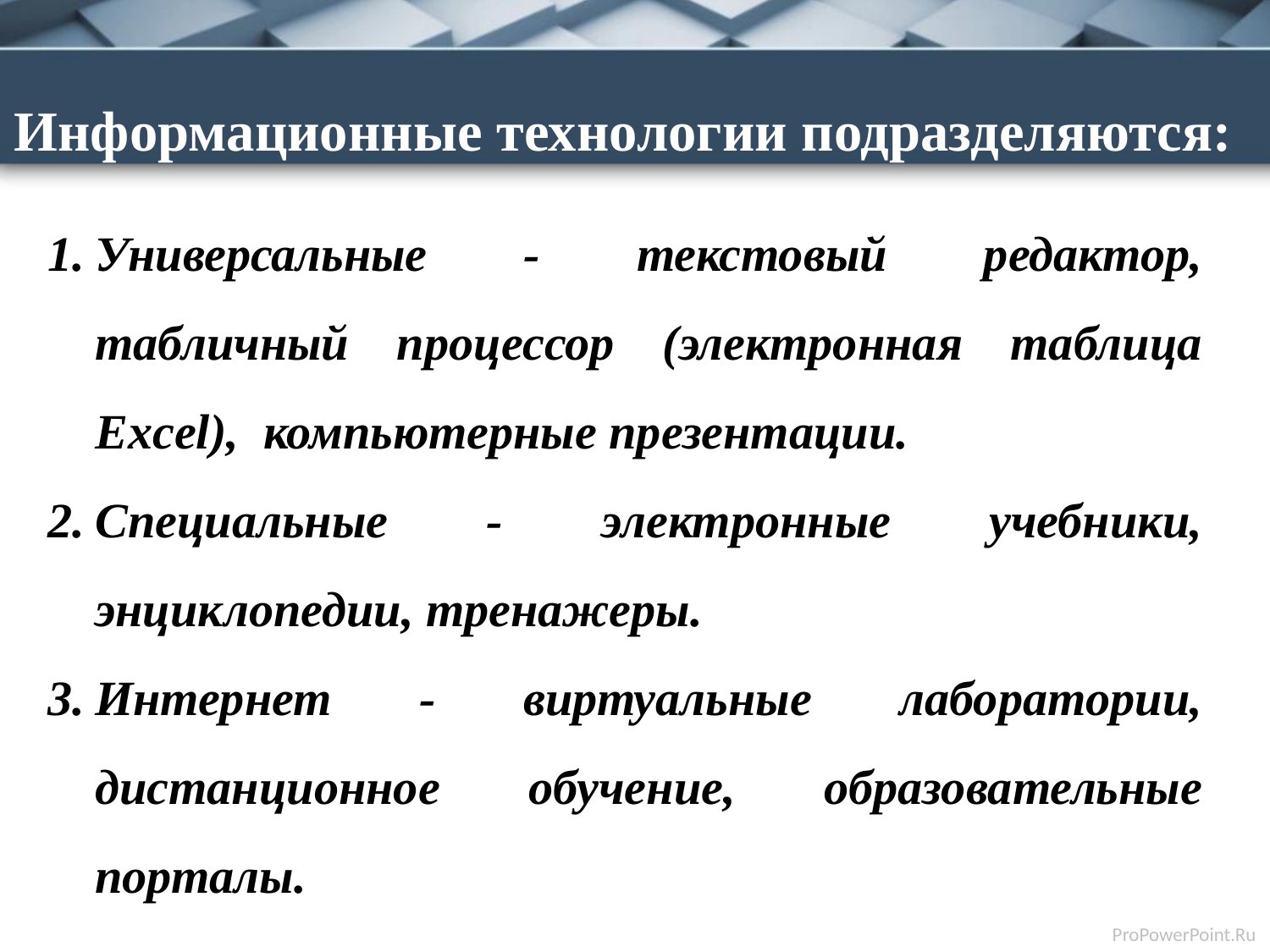

Информационные технологии подразделяются:

Универсальные - текстовый редактор, табличный процессор (электронная таблица Excel),  компьютерные презентации.
Специальные - электронные учебники, энциклопедии, тренажеры.
Интернет - виртуальные лаборатории, дистанционное обучение, образовательные порталы.